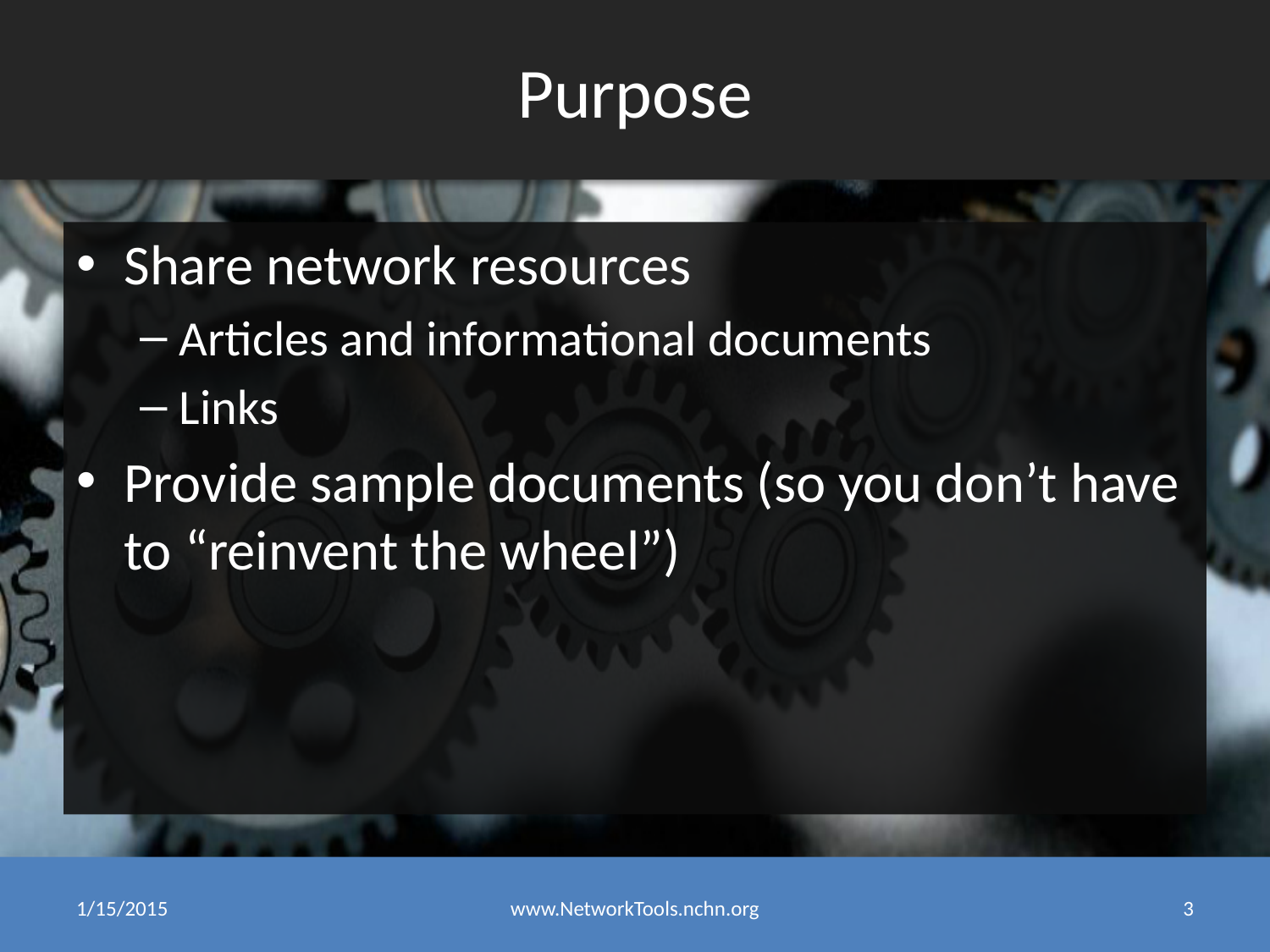

# Purpose
Share network resources
Articles and informational documents
Links
Provide sample documents (so you don’t have to “reinvent the wheel”)

1/15/2015
www.NetworkTools.nchn.org
3